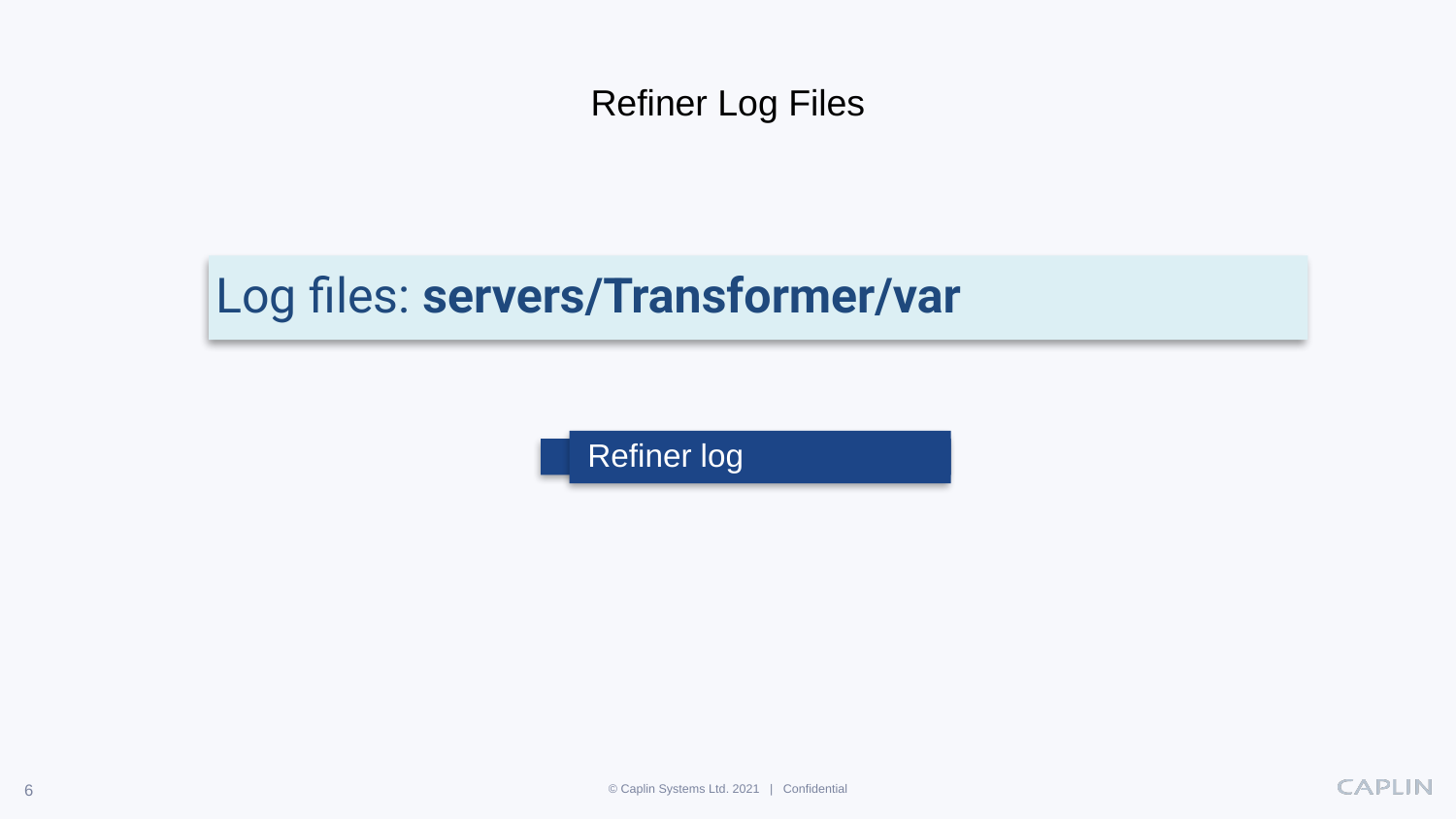

# Refiner Log Files
Log files: servers/Transformer/var
Refiner log